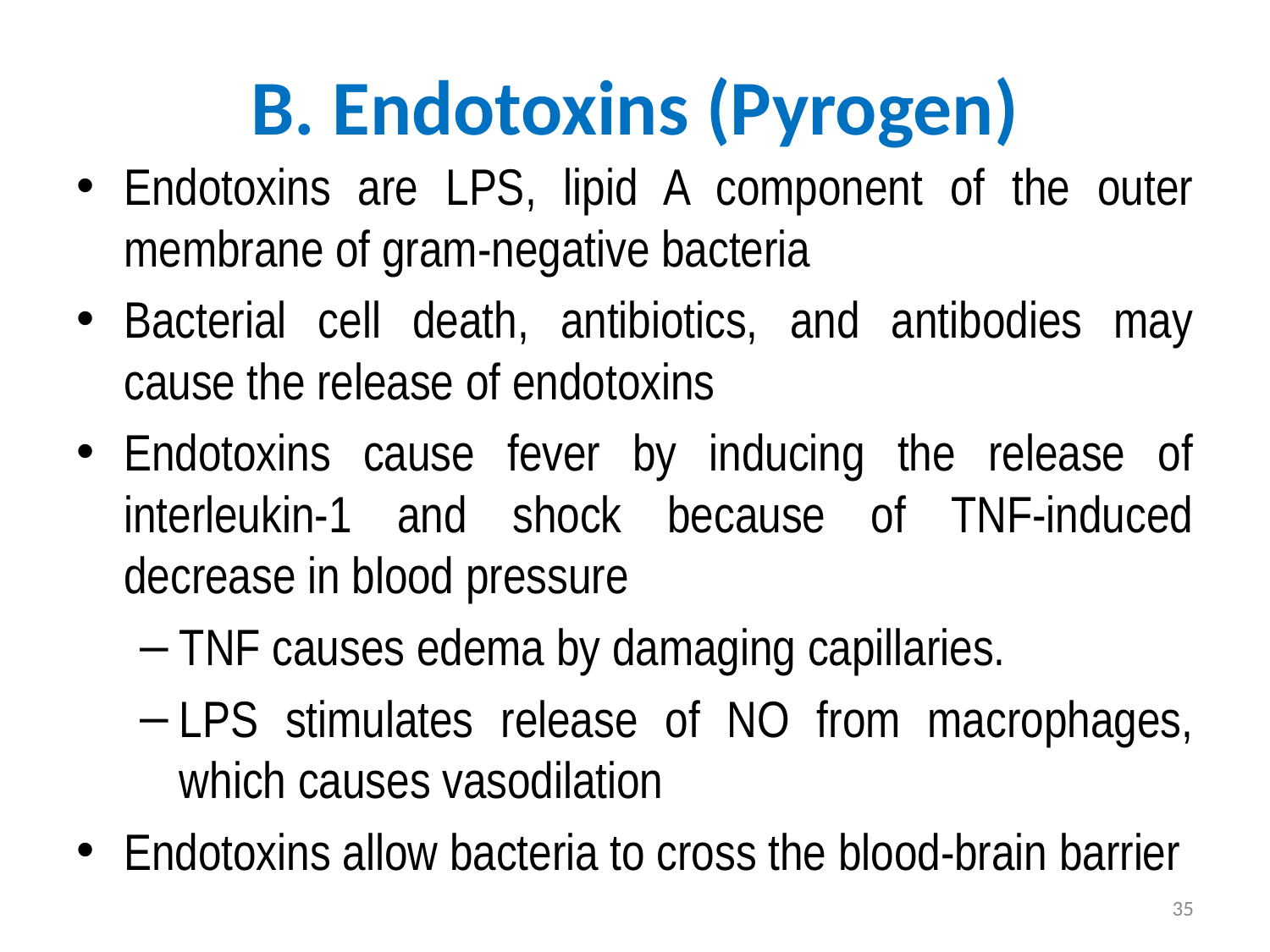

# B. Endotoxins (Pyrogen)
Endotoxins are LPS, lipid A component of the outer membrane of gram-negative bacteria
Bacterial cell death, antibiotics, and antibodies may cause the release of endotoxins
Endotoxins cause fever by inducing the release of interleukin-1 and shock because of TNF-induced decrease in blood pressure
TNF causes edema by damaging capillaries.
LPS stimulates release of NO from macrophages, which causes vasodilation
Endotoxins allow bacteria to cross the blood-brain barrier

35